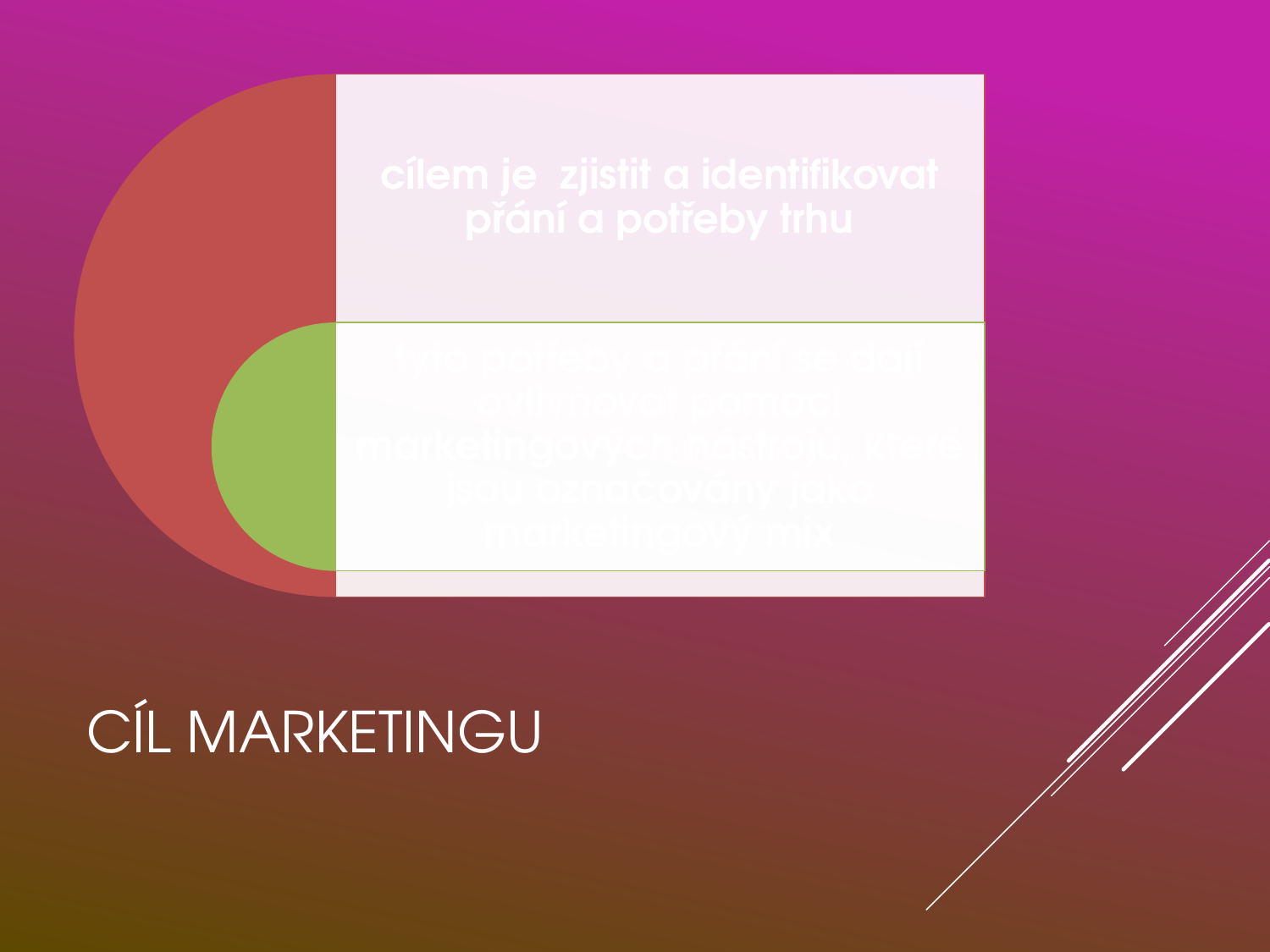

cílem je  zjistit a identifikovat přání a potřeby trhu
tyto potřeby a přání se dají ovlivňovat pomocí marketingových nástrojů, které jsou označovány jako marketingový mix
# Cíl marketingu